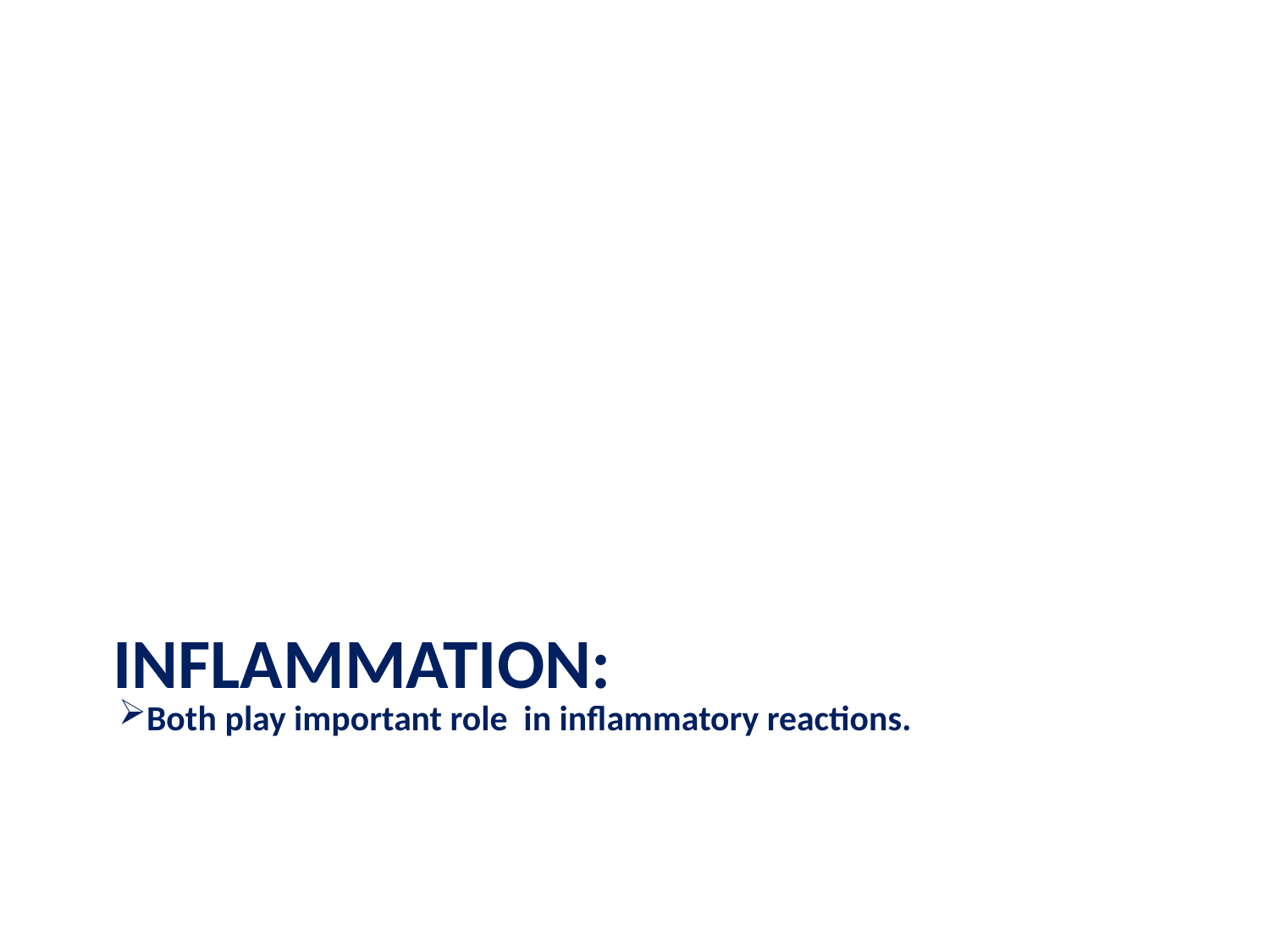

Both play important role  in inflammatory reactions.

# Inflammation: